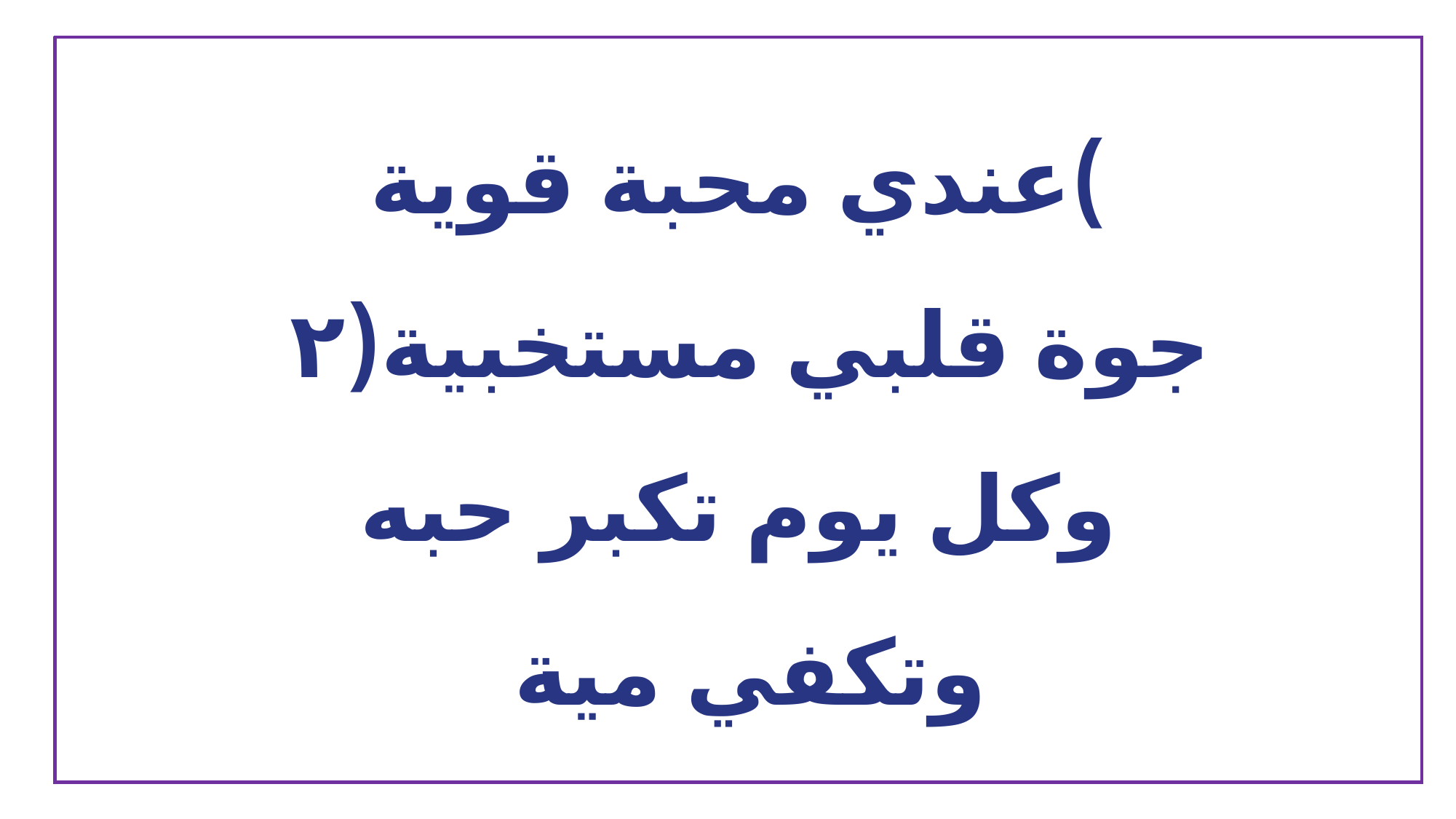

)عندي محبة قوية
جوة قلبي مستخبية(٢
وكل يوم تكبر حبه
وتكفي مية